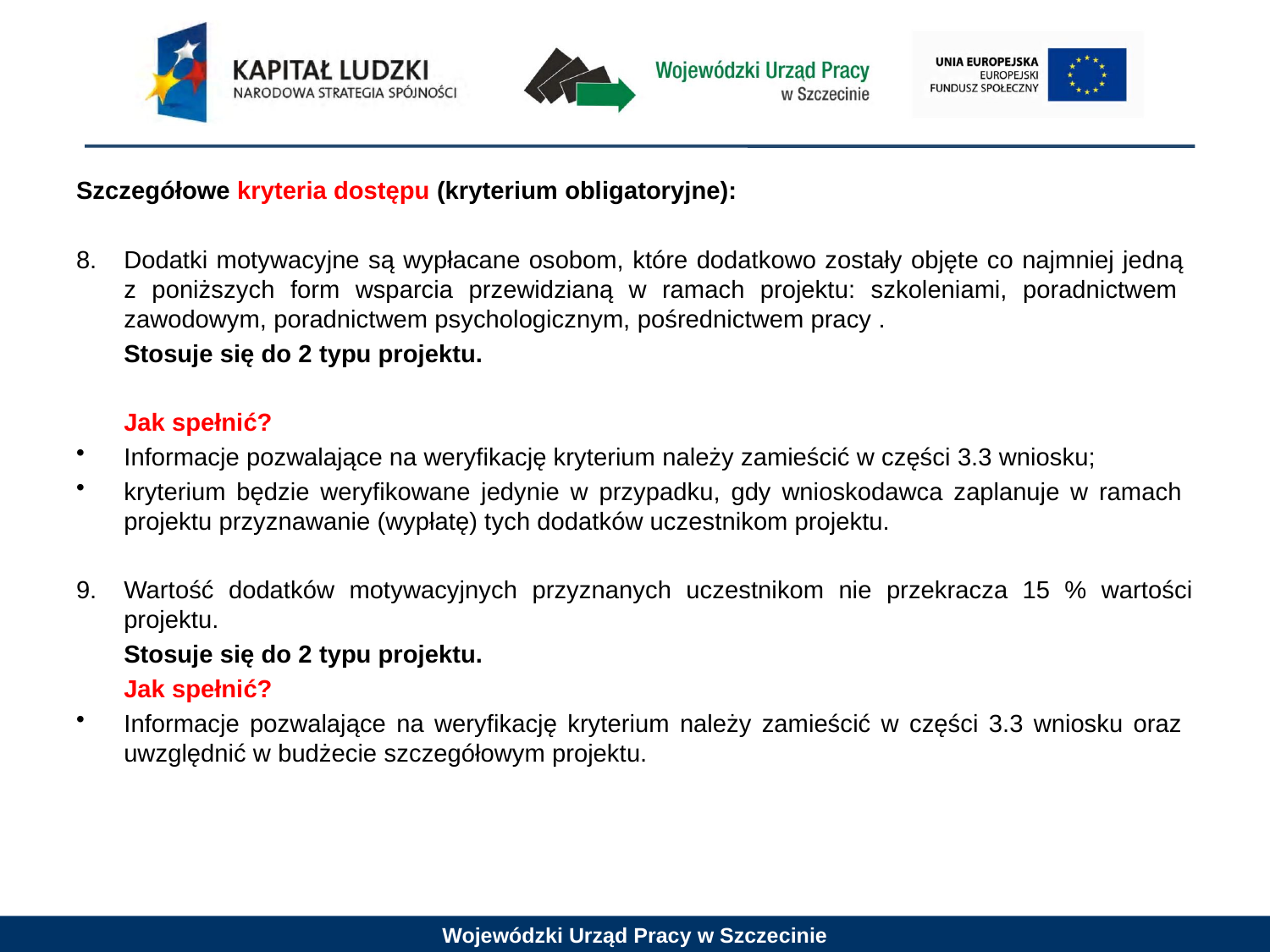

Szczegółowe kryteria dostępu (kryterium obligatoryjne):

8.	Dodatki motywacyjne są wypłacane osobom, które dodatkowo zostały objęte co najmniej jedną
z poniższych form wsparcia przewidzianą w ramach projektu: szkoleniami, poradnictwem  zawodowym, poradnictwem psychologicznym, pośrednictwem pracy .
 	Stosuje się do 2 typu projektu.

	Jak spełnić?
Informacje pozwalające na weryfikację kryterium należy zamieścić w części 3.3 wniosku;
kryterium będzie weryfikowane jedynie w przypadku, gdy wnioskodawca zaplanuje w ramach  projektu przyznawanie (wypłatę) tych dodatków uczestnikom projektu.

Wartość dodatków motywacyjnych przyznanych uczestnikom nie przekracza 15 % wartości projektu.
	Stosuje się do 2 typu projektu.
	Jak spełnić?
Informacje pozwalające na weryfikację kryterium należy zamieścić w części 3.3 wniosku oraz  uwzględnić w budżecie szczegółowym projektu.